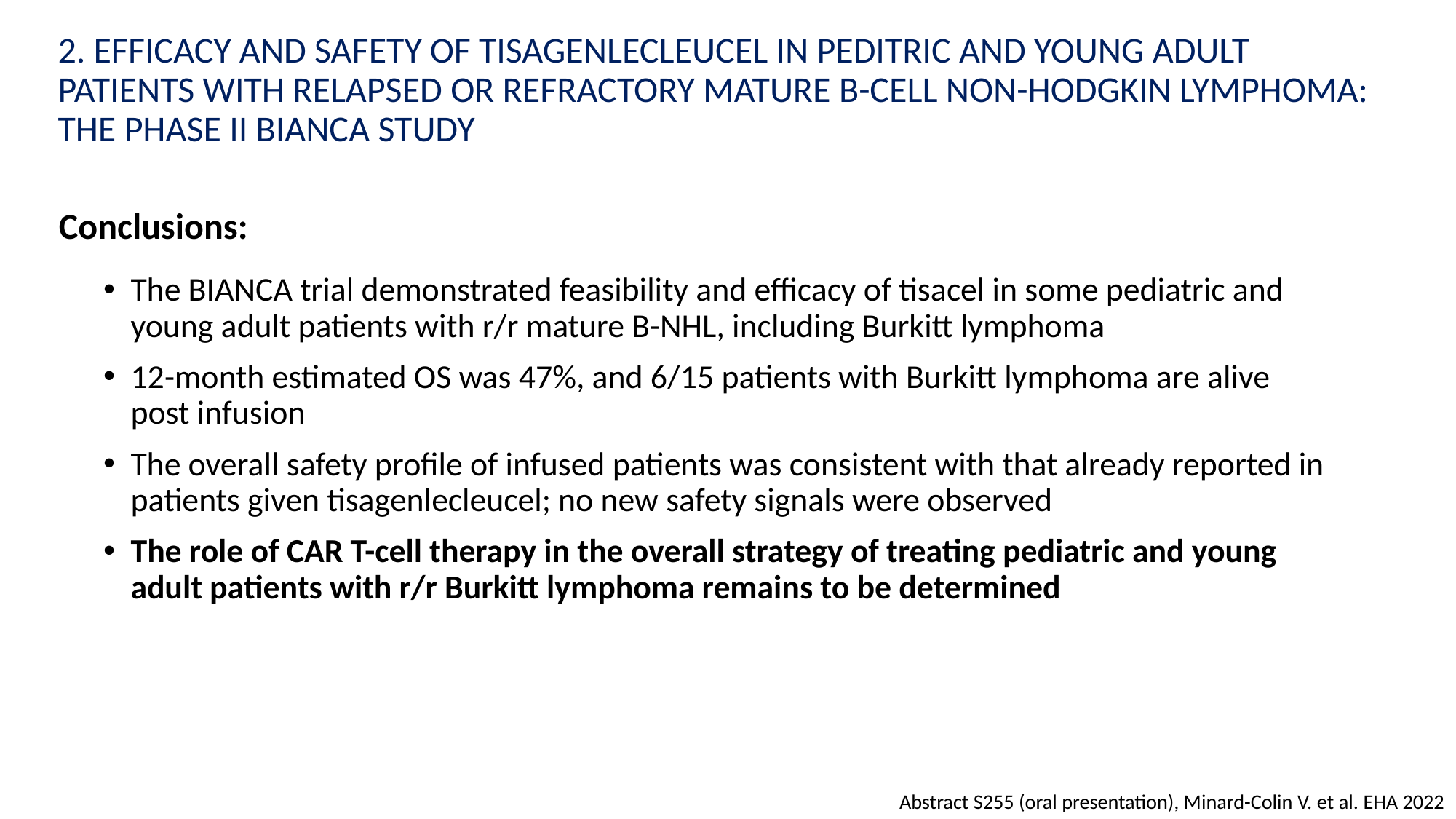

# 2. EFFICACY AND SAFETY OF TISAGENLECLEUCEL IN PEDITRIC AND YOUNG ADULT PATIENTS WITH RELAPSED OR REFRACTORY MATURE B-CELL NON-HODGKIN LYMPHOMA: THE PHASE II BIANCA STUDY
Conclusions:
The BIANCA trial demonstrated feasibility and efficacy of tisacel in some pediatric and young adult patients with r/r mature B-NHL, including Burkitt lymphoma
12-month estimated OS was 47%, and 6/15 patients with Burkitt lymphoma are alive post infusion
The overall safety profile of infused patients was consistent with that already reported in patients given tisagenlecleucel; no new safety signals were observed
The role of CAR T-cell therapy in the overall strategy of treating pediatric and young adult patients with r/r Burkitt lymphoma remains to be determined

Abstract S255 (oral presentation), Minard-Colin V. et al. EHA 2022